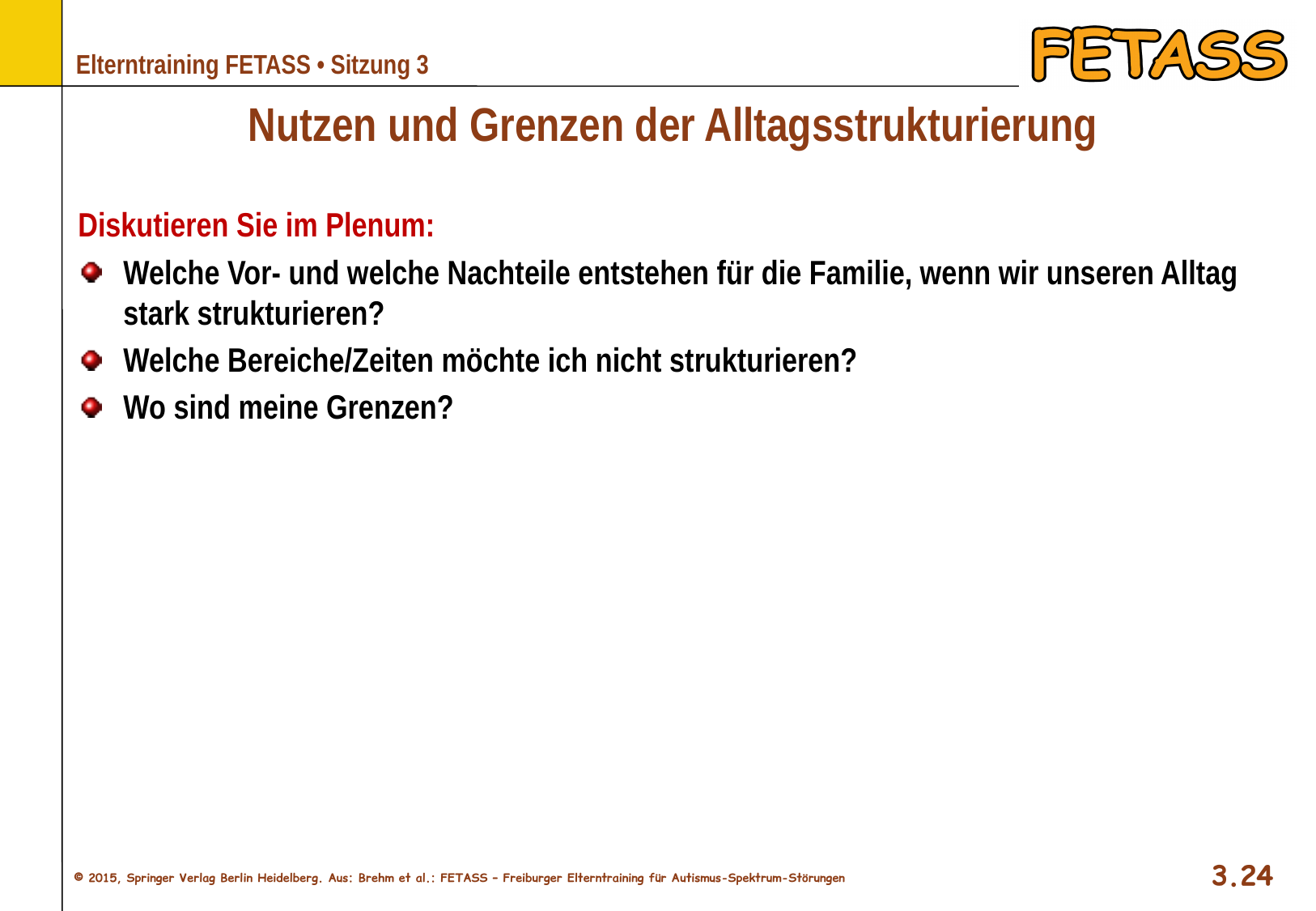

# Nutzen und Grenzen der Alltagsstrukturierung
Diskutieren Sie im Plenum:
Welche Vor- und welche Nachteile entstehen für die Familie, wenn wir unseren Alltag stark strukturieren?
Welche Bereiche/Zeiten möchte ich nicht strukturieren?
Wo sind meine Grenzen?